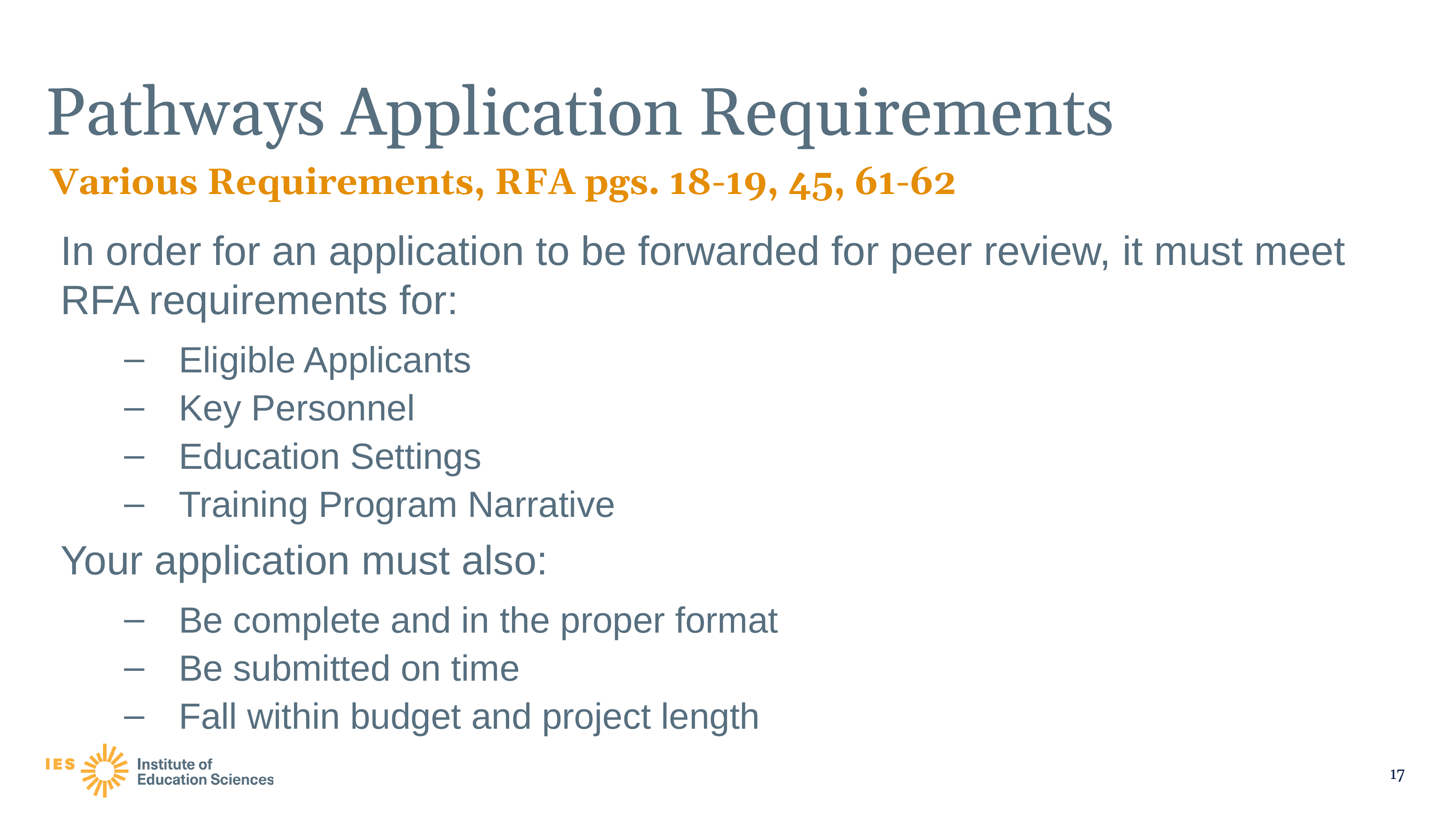

# Pathways Application Requirements
Various Requirements, RFA pgs. 18-19, 45, 61-62
In order for an application to be forwarded for peer review, it must meet RFA requirements for:
Eligible Applicants
Key Personnel
Education Settings
Training Program Narrative
Your application must also:
Be complete and in the proper format
Be submitted on time
Fall within budget and project length maximums

17